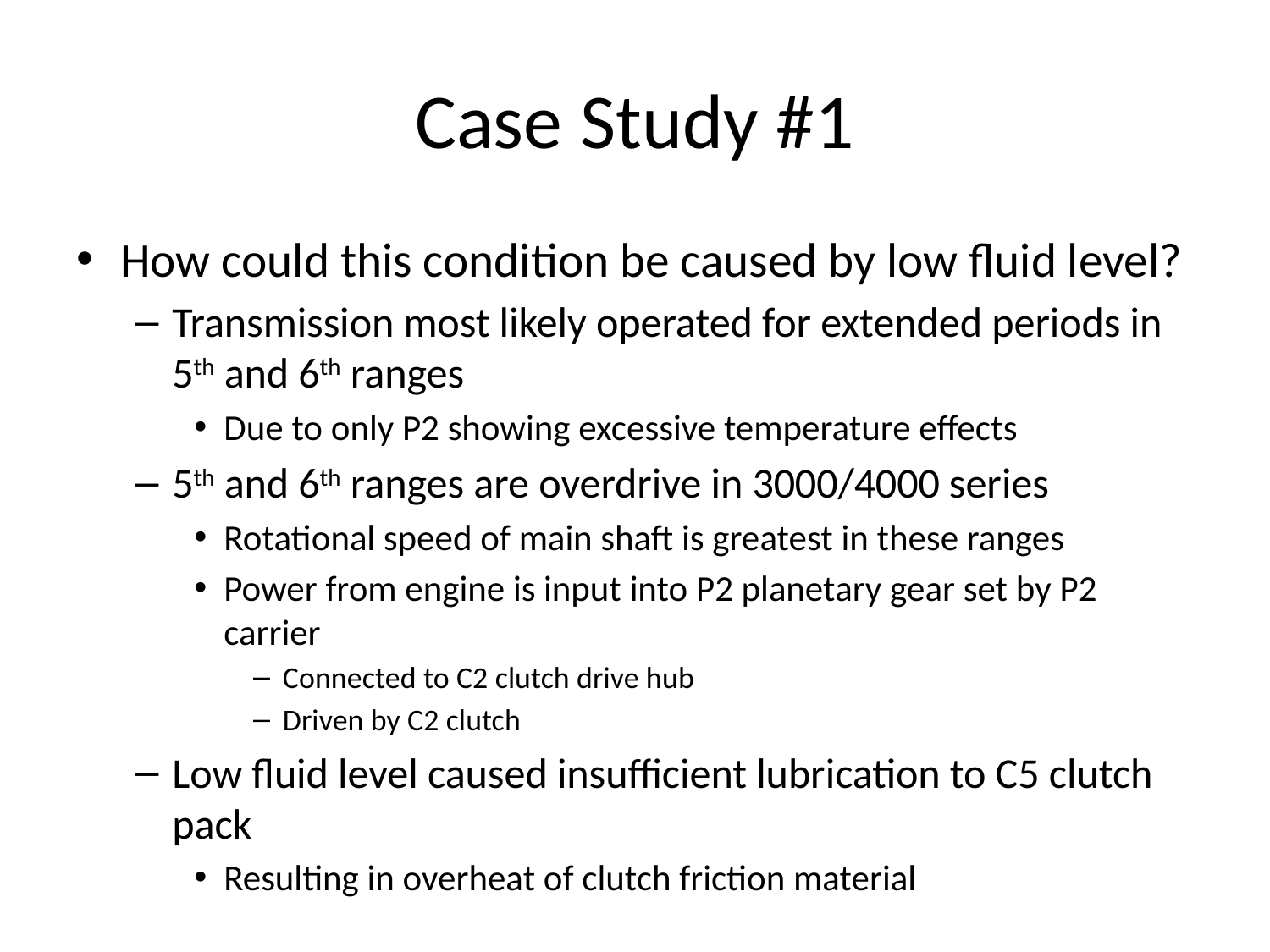

# Case Study #1
How could this condition be caused by low fluid level?
Transmission most likely operated for extended periods in 5th and 6th ranges
Due to only P2 showing excessive temperature effects
5th and 6th ranges are overdrive in 3000/4000 series
Rotational speed of main shaft is greatest in these ranges
Power from engine is input into P2 planetary gear set by P2 carrier
Connected to C2 clutch drive hub
Driven by C2 clutch
Low fluid level caused insufficient lubrication to C5 clutch pack
Resulting in overheat of clutch friction material